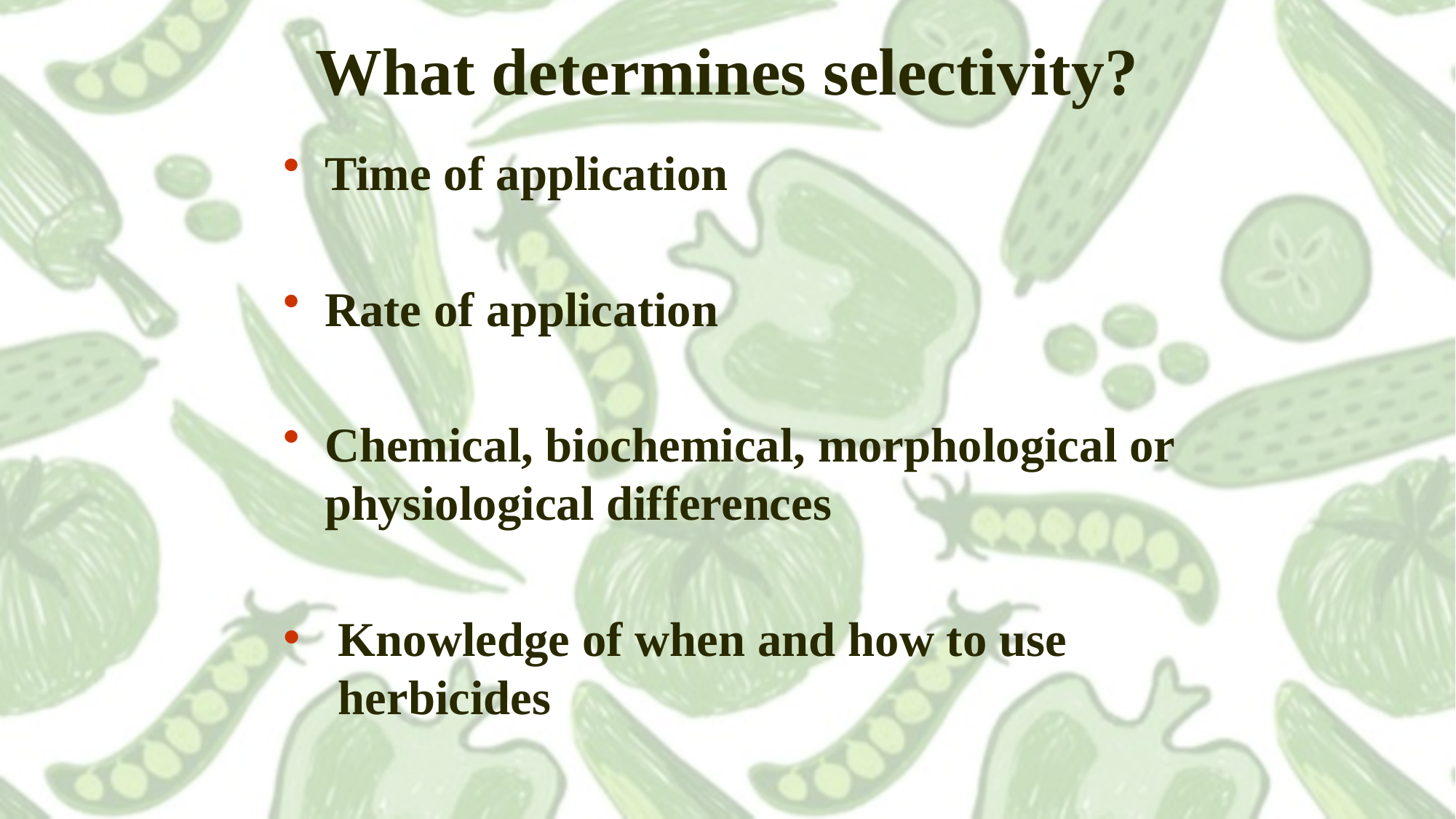

What determines selectivity?
Time of application

Rate of application

Chemical, biochemical, morphological or physiological differences

Knowledge of when and how to use herbicides